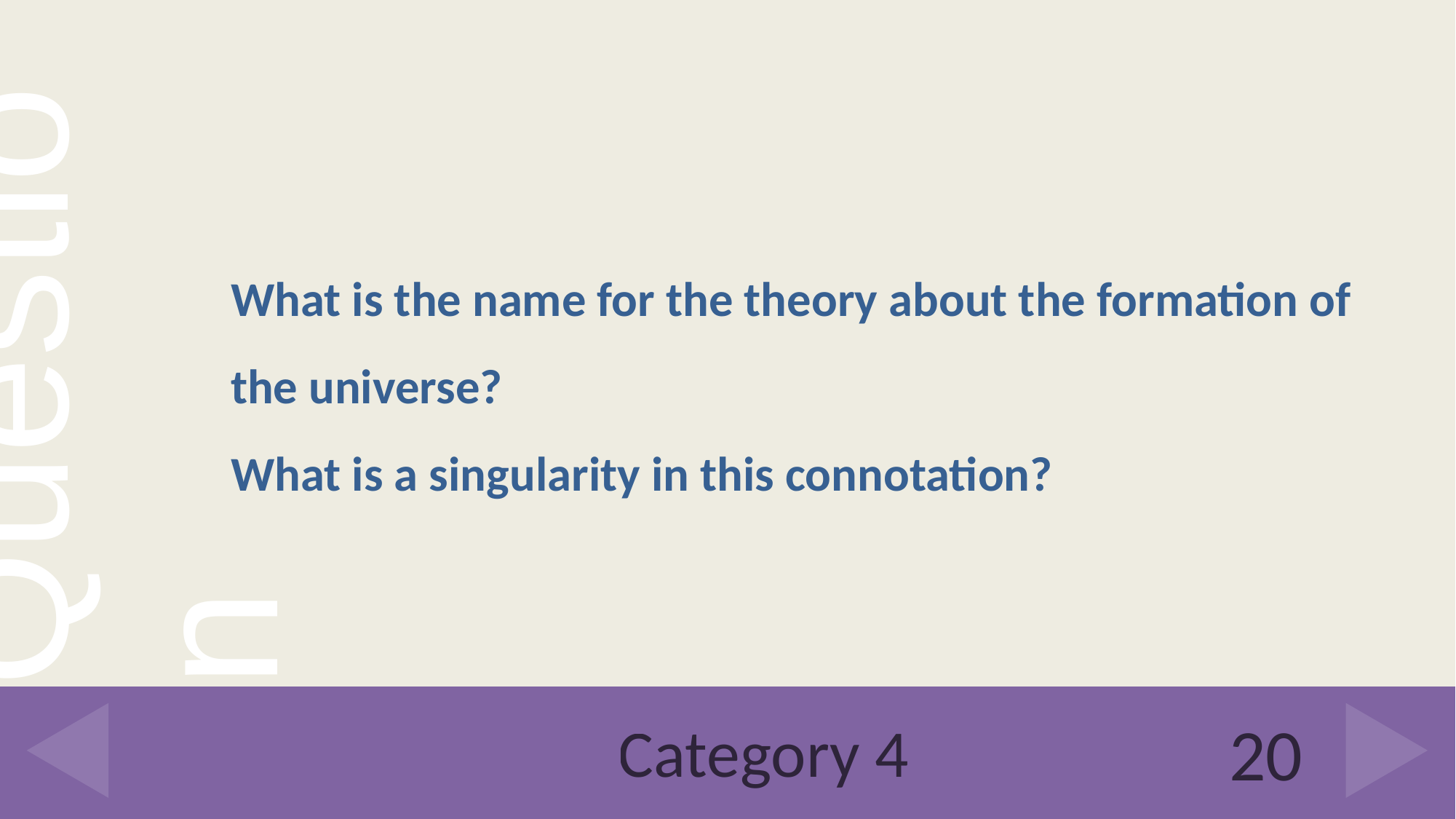

What is the name for the theory about the formation of the universe?
What is a singularity in this connotation?
# Category 4
20